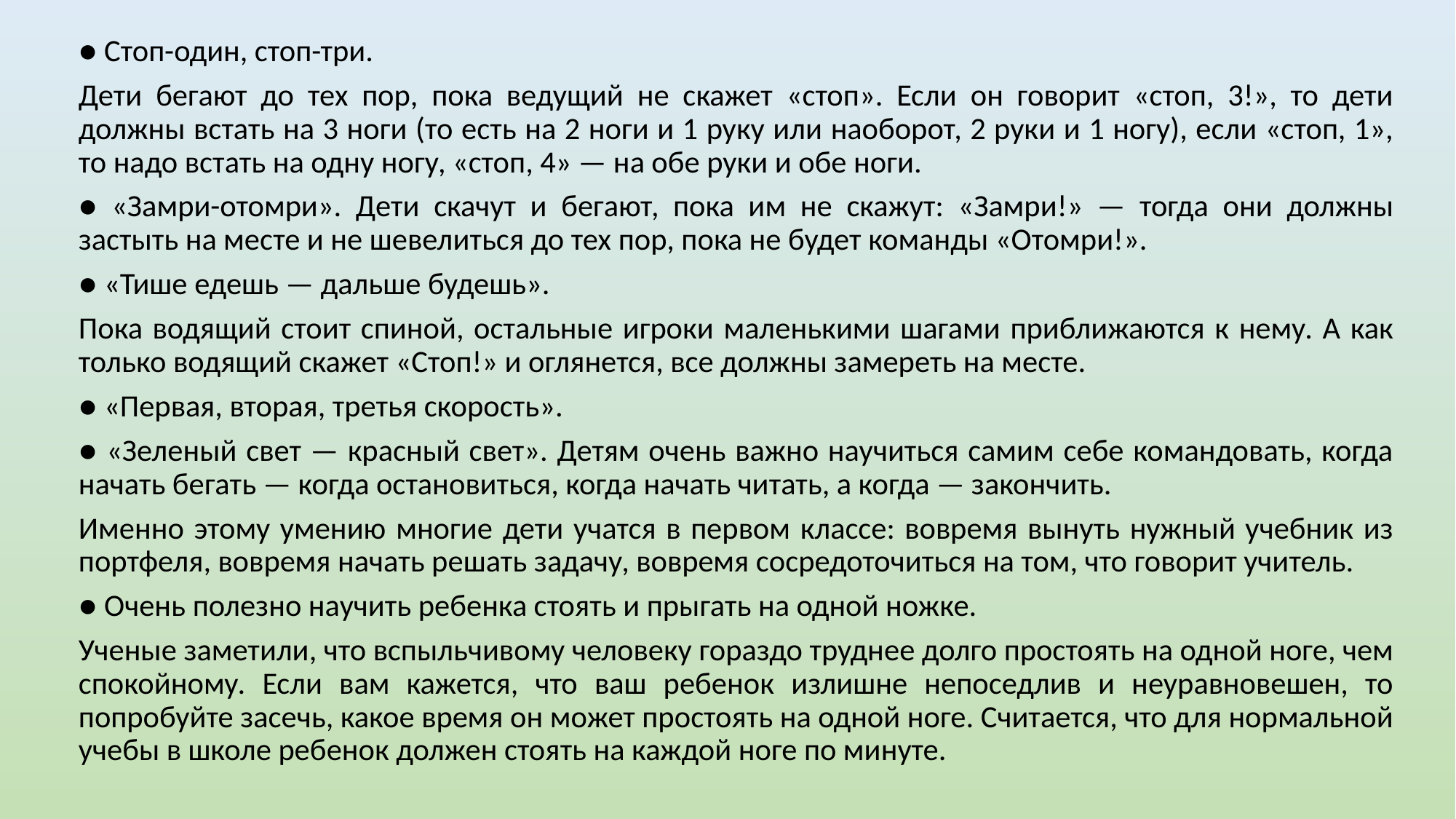

● Стоп-один, стоп-три.
Дети бегают до тех пор, пока ведущий не скажет «стоп». Если он говорит «стоп, 3!», то дети должны встать на 3 ноги (то есть на 2 ноги и 1 руку или наоборот, 2 руки и 1 ногу), если «стоп, 1», то надо встать на одну ногу, «стоп, 4» — на обе руки и обе ноги.
● «Замри-отомри». Дети скачут и бегают, пока им не скажут: «Замри!» — тогда они должны застыть на месте и не шевелиться до тех пор, пока не будет команды «Отомри!».
● «Тише едешь — дальше будешь».
Пока водящий стоит спиной, остальные игроки маленькими шагами приближаются к нему. А как только водящий скажет «Стоп!» и оглянется, все должны замереть на месте.
● «Первая, вторая, третья скорость».
● «Зеленый свет — красный свет». Детям очень важно научиться самим себе командовать, когда начать бегать — когда остановиться, когда начать читать, а когда — закончить.
Именно этому умению многие дети учатся в первом классе: вовремя вынуть нужный учебник из портфеля, вовремя начать решать задачу, вовремя сосредоточиться на том, что говорит учитель.
● Очень полезно научить ребенка стоять и прыгать на одной ножке.
Ученые заметили, что вспыльчивому человеку гораздо труднее долго простоять на одной ноге, чем спокойному. Если вам кажется, что ваш ребенок излишне непоседлив и неуравновешен, то попробуйте засечь, какое время он может простоять на одной ноге. Считается, что для нормальной учебы в школе ребенок должен стоять на каждой ноге по минуте.